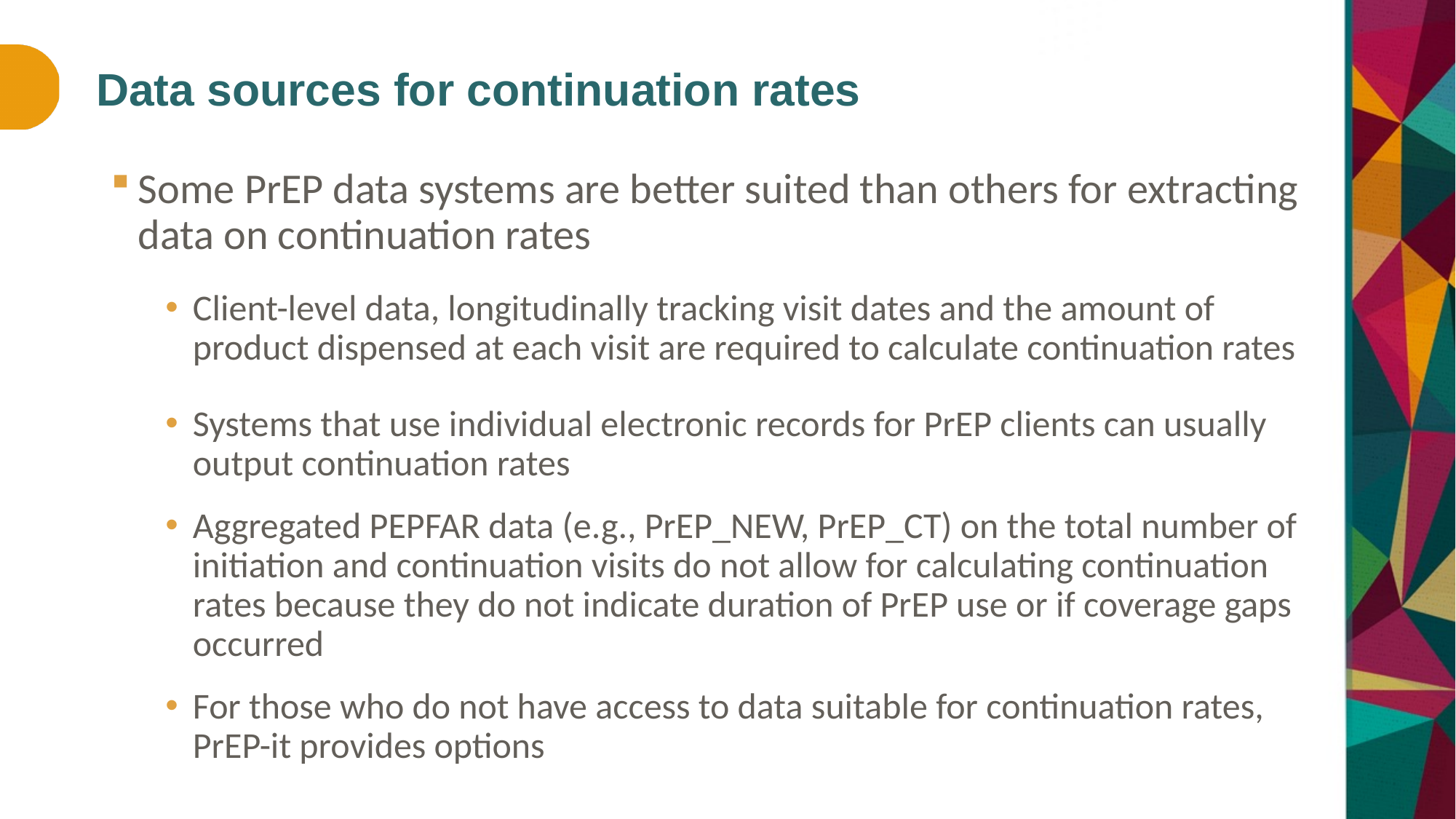

# Data sources for continuation rates
Some PrEP data systems are better suited than others for extracting data on continuation rates

Client-level data, longitudinally tracking visit dates and the amount of product dispensed at each visit are required to calculate continuation rates

Systems that use individual electronic records for PrEP clients can usually output continuation rates

Aggregated PEPFAR data (e.g., PrEP_NEW, PrEP_CT) on the total number of initiation and continuation visits do not allow for calculating continuation rates because they do not indicate duration of PrEP use or if coverage gaps occurred

For those who do not have access to data suitable for continuation rates, PrEP-it provides options